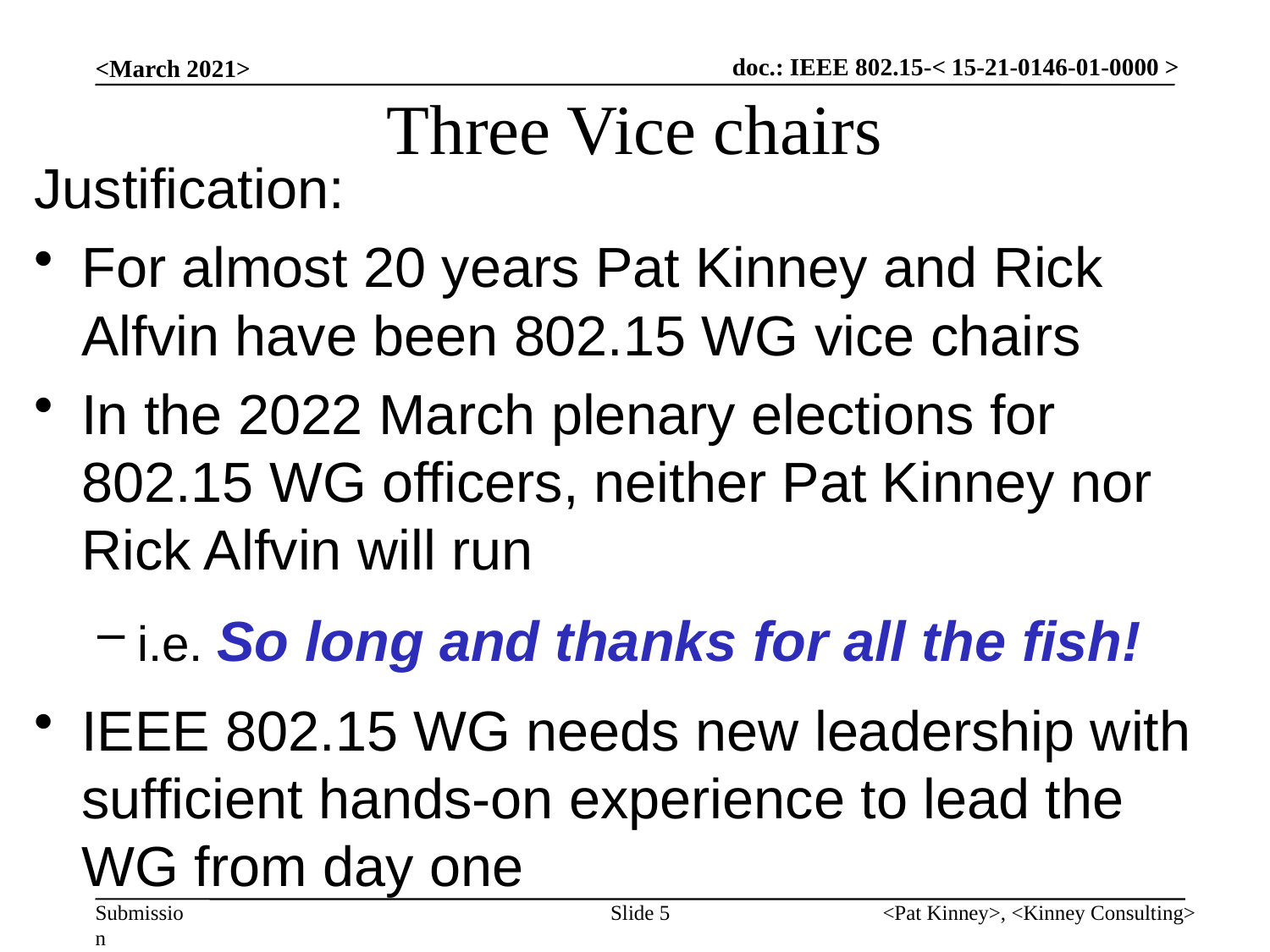

# Three Vice chairs
<March 2021>
Justification:
For almost 20 years Pat Kinney and Rick Alfvin have been 802.15 WG vice chairs
In the 2022 March plenary elections for 802.15 WG officers, neither Pat Kinney nor Rick Alfvin will run
i.e. So long and thanks for all the fish!
IEEE 802.15 WG needs new leadership with sufficient hands-on experience to lead the WG from day one

Slide 5
<Pat Kinney>, <Kinney Consulting>